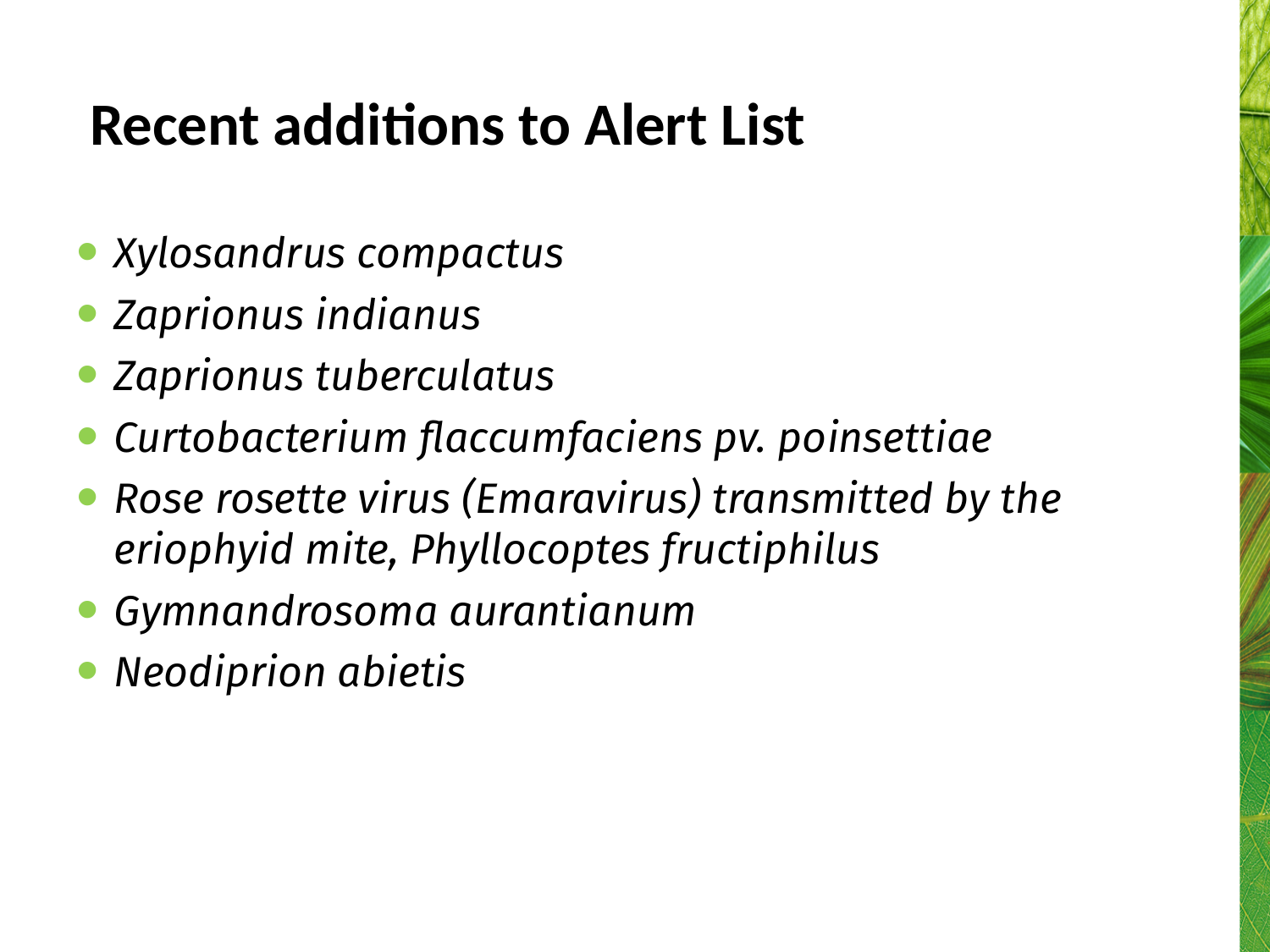

# Recent additions to Alert List
Xylosandrus compactus
Zaprionus indianus
Zaprionus tuberculatus
Curtobacterium flaccumfaciens pv. poinsettiae
Rose rosette virus (Emaravirus) transmitted by the eriophyid mite, Phyllocoptes fructiphilus
Gymnandrosoma aurantianum
Neodiprion abietis